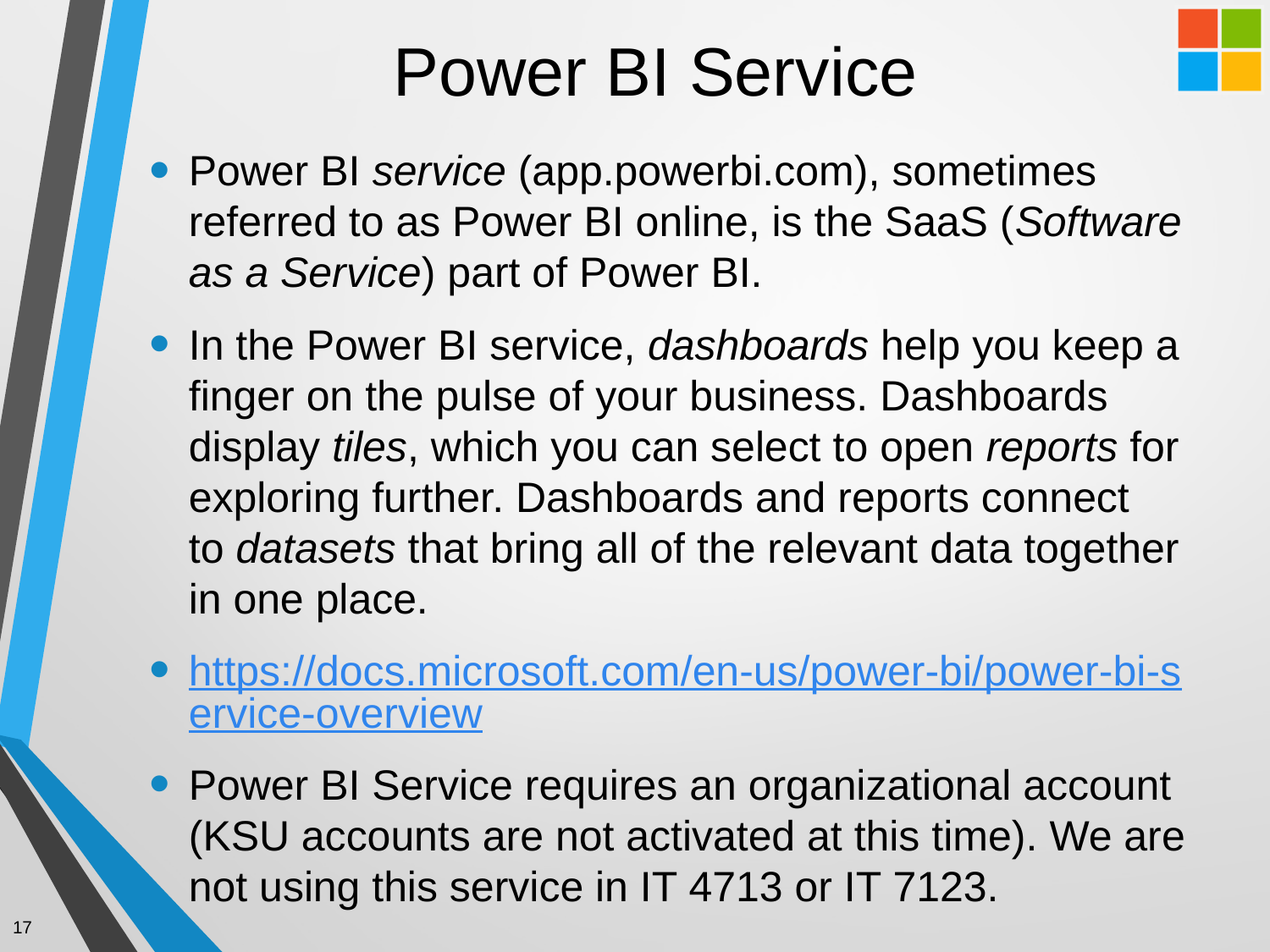

# Power BI Service
Power BI service (app.powerbi.com), sometimes referred to as Power BI online, is the SaaS (Software as a Service) part of Power BI.
In the Power BI service, dashboards help you keep a finger on the pulse of your business. Dashboards display tiles, which you can select to open reports for exploring further. Dashboards and reports connect to datasets that bring all of the relevant data together in one place.
https://docs.microsoft.com/en-us/power-bi/power-bi-service-overview
Power BI Service requires an organizational account (KSU accounts are not activated at this time). We are not using this service in IT 4713 or IT 7123.
17